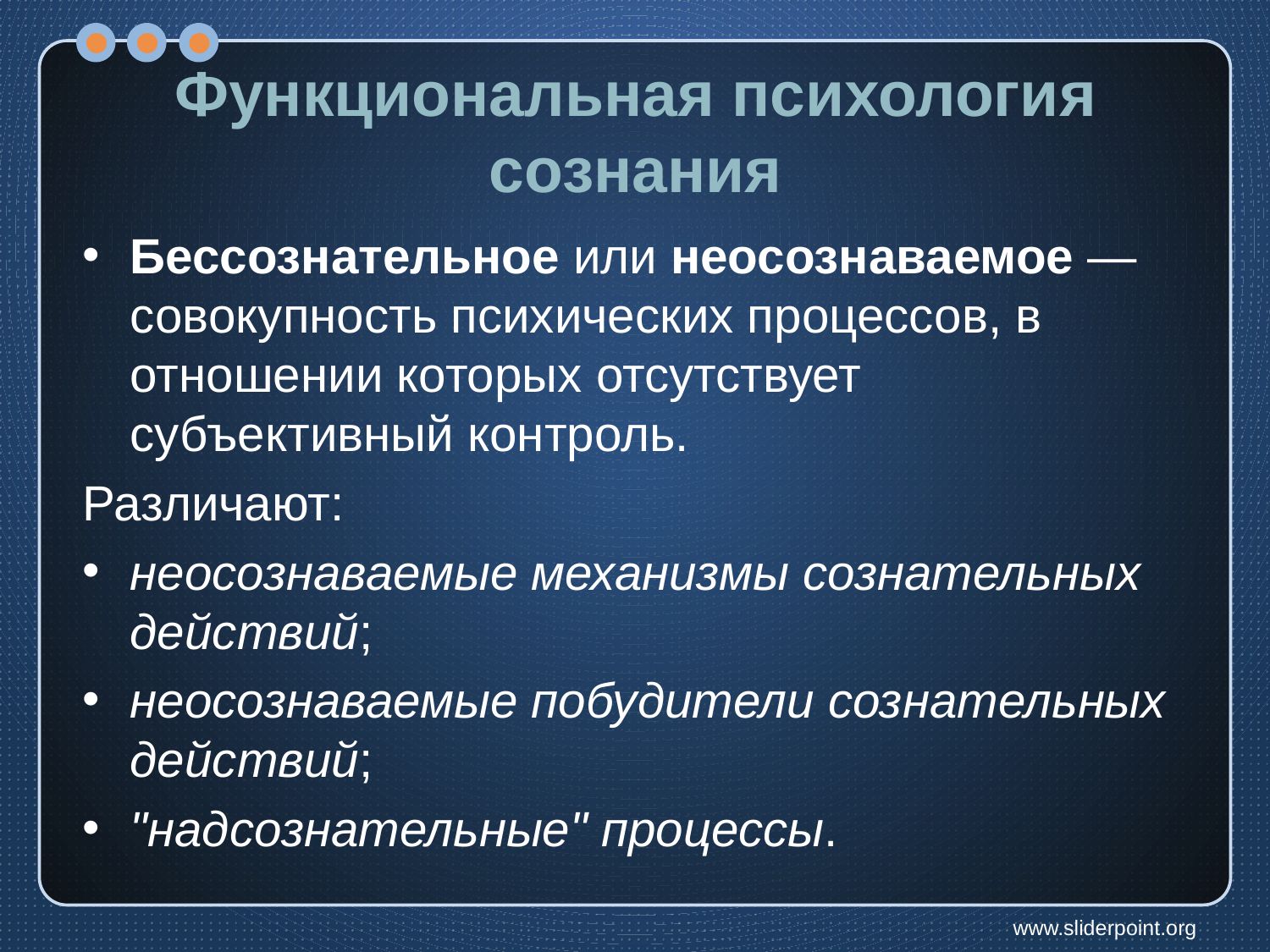

# Функциональная психология сознания
Бессознательное или неосознаваемое — совокупность психических процессов, в отношении которых отсутствует субъективный контроль.
Различают:
неосознаваемые механизмы сознательных действий;
неосознаваемые побудители сознательных действий;
"надсознательные" процессы.

www.sliderpoint.org